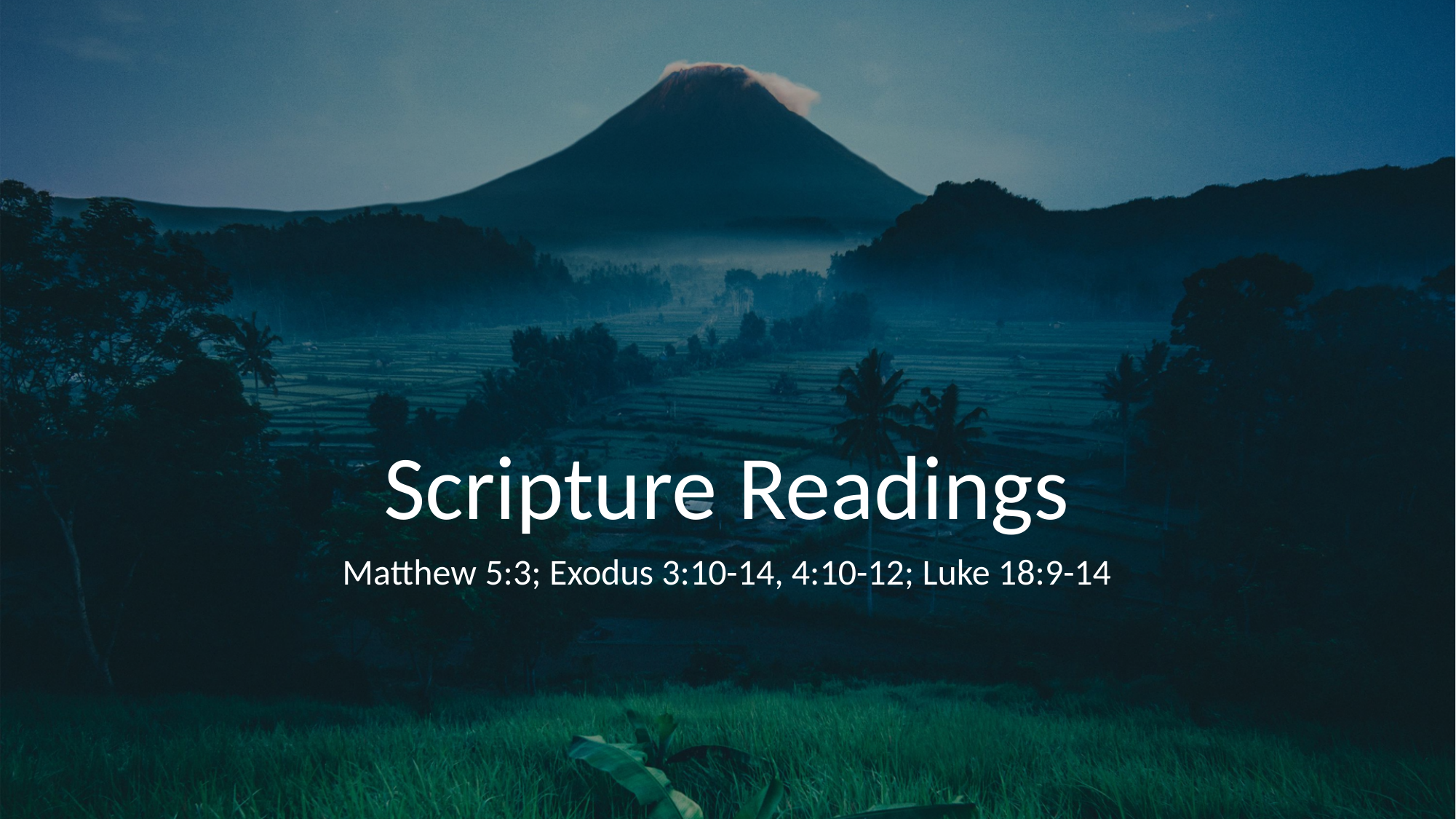

# Scripture Readings
Matthew 5:3; Exodus 3:10-14, 4:10-12; Luke 18:9-14